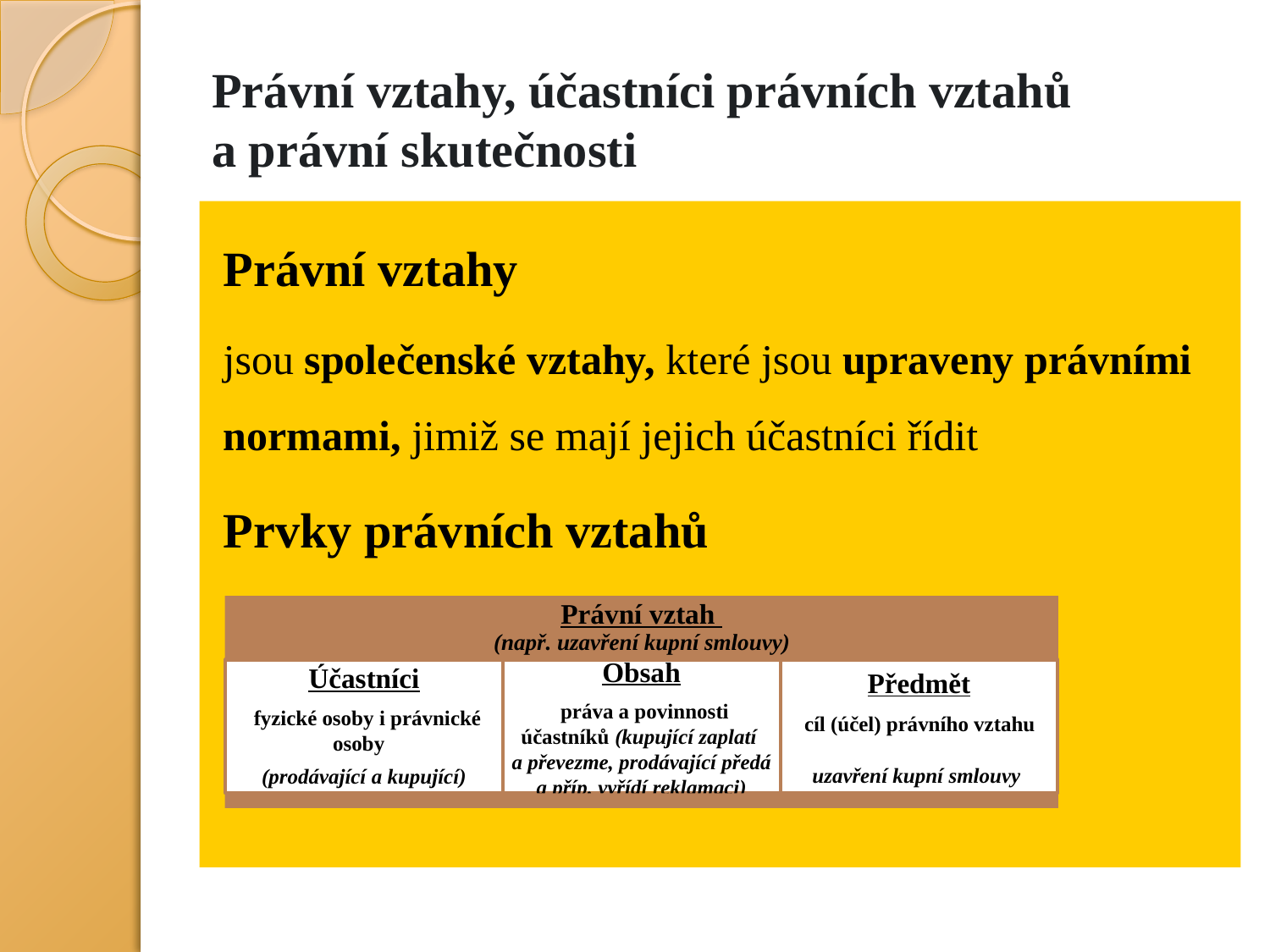

# Právní vztahy, účastníci právních vztahů a právní skutečnosti
Právní vztahy
jsou společenské vztahy, které jsou upraveny právními normami, jimiž se mají jejich účastníci řídit
Prvky právních vztahů
obsah: 	 předmět:

Právní vztah
(např. uzavření kupní smlouvy)
Účastníci
 fyzické osoby i právnické osoby
(prodávající a kupující)
Obsah
 práva a povinnosti účastníků (kupující zaplatí
a převezme, prodávající předá a příp. vyřídí reklamaci)
Předmět
 cíl (účel) právního vztahu
uzavření kupní smlouvy